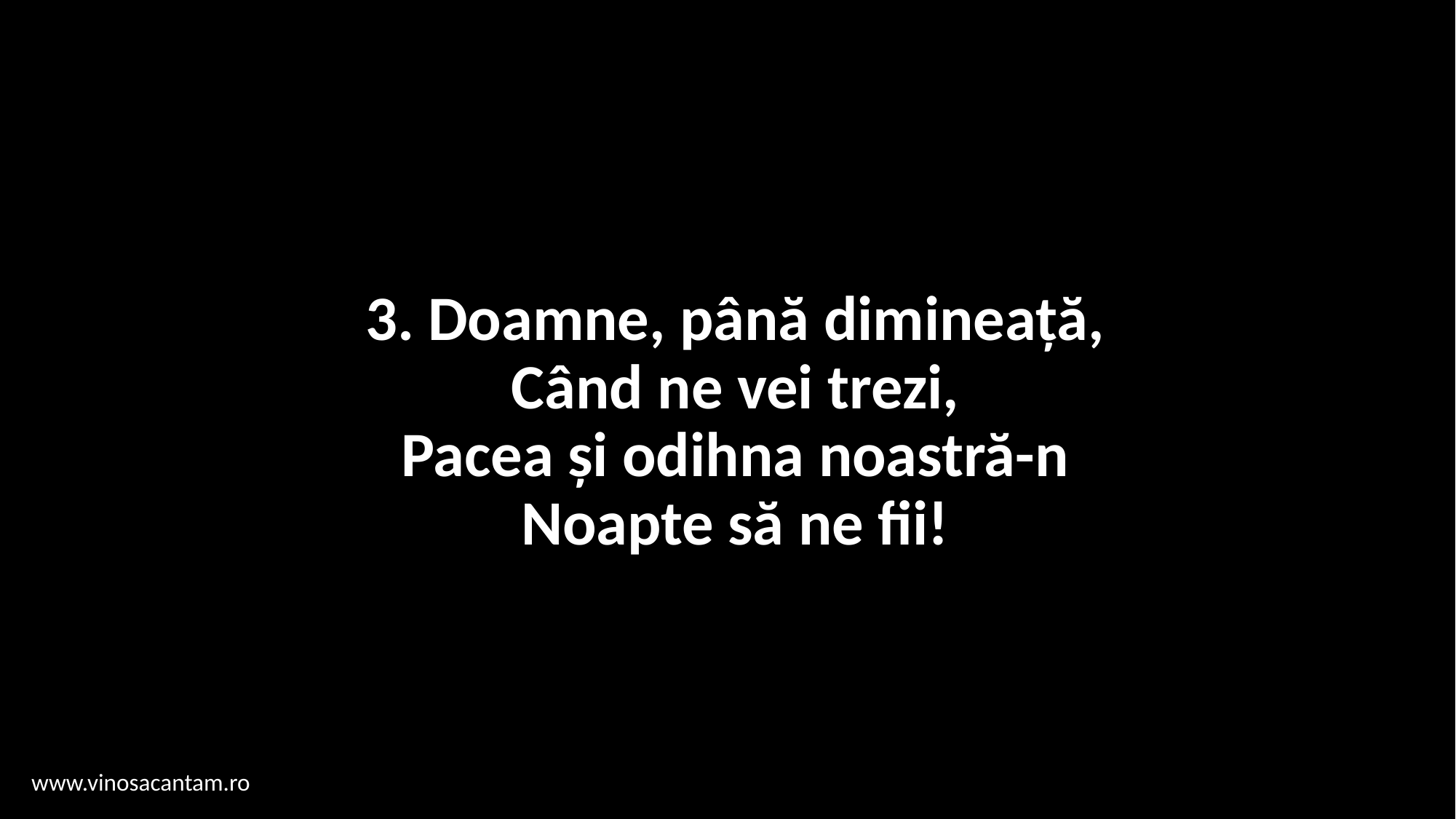

# 3. Doamne, până dimineață, Când ne vei trezi, Pacea și odihna noastră-n Noapte să ne fii!
www.vinosacantam.ro